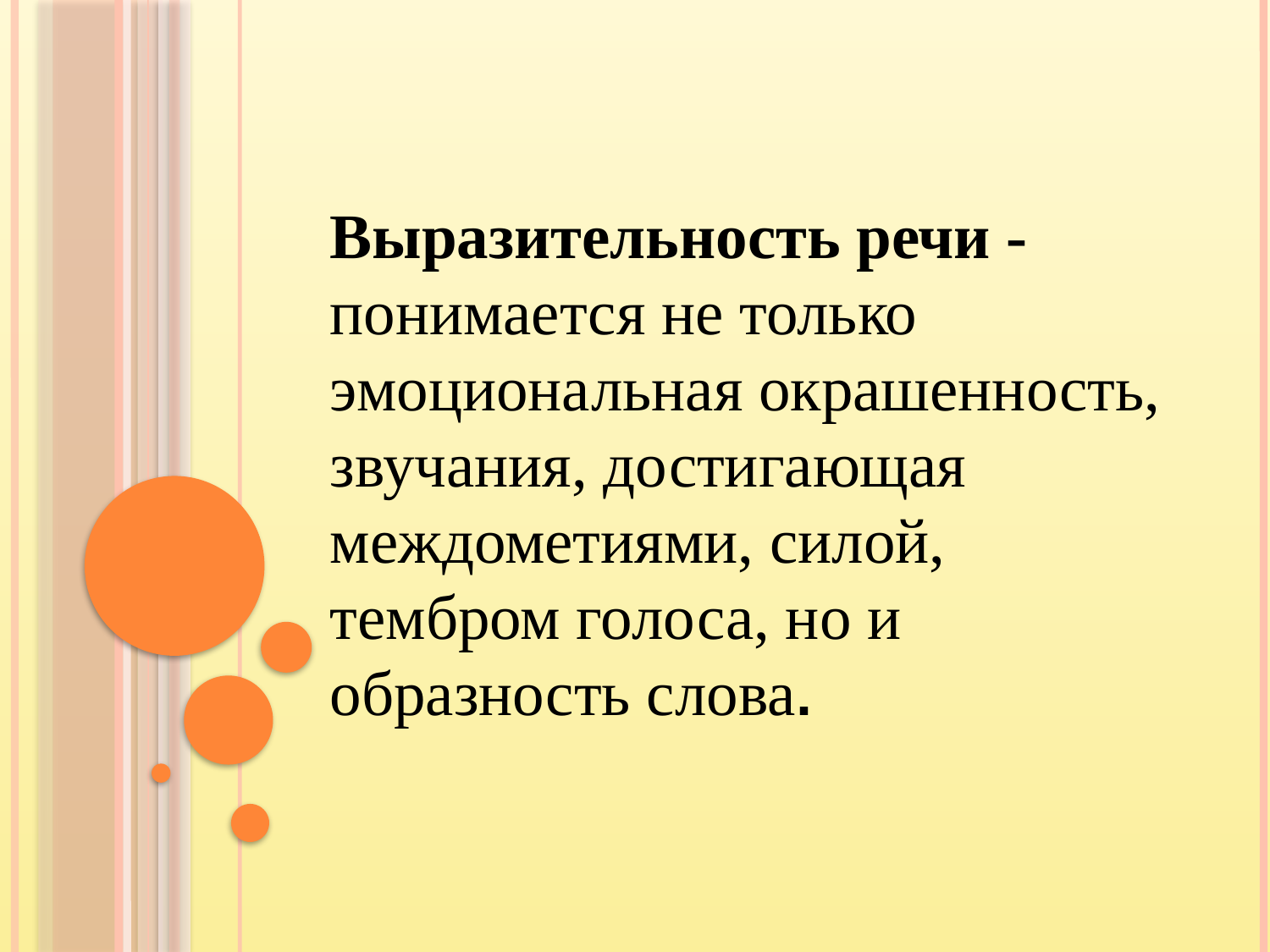

#
Выразительность речи - понимается не только эмоциональная окрашенность, звучания, достигающая междометиями, силой, тембром голоса, но и образность слова.